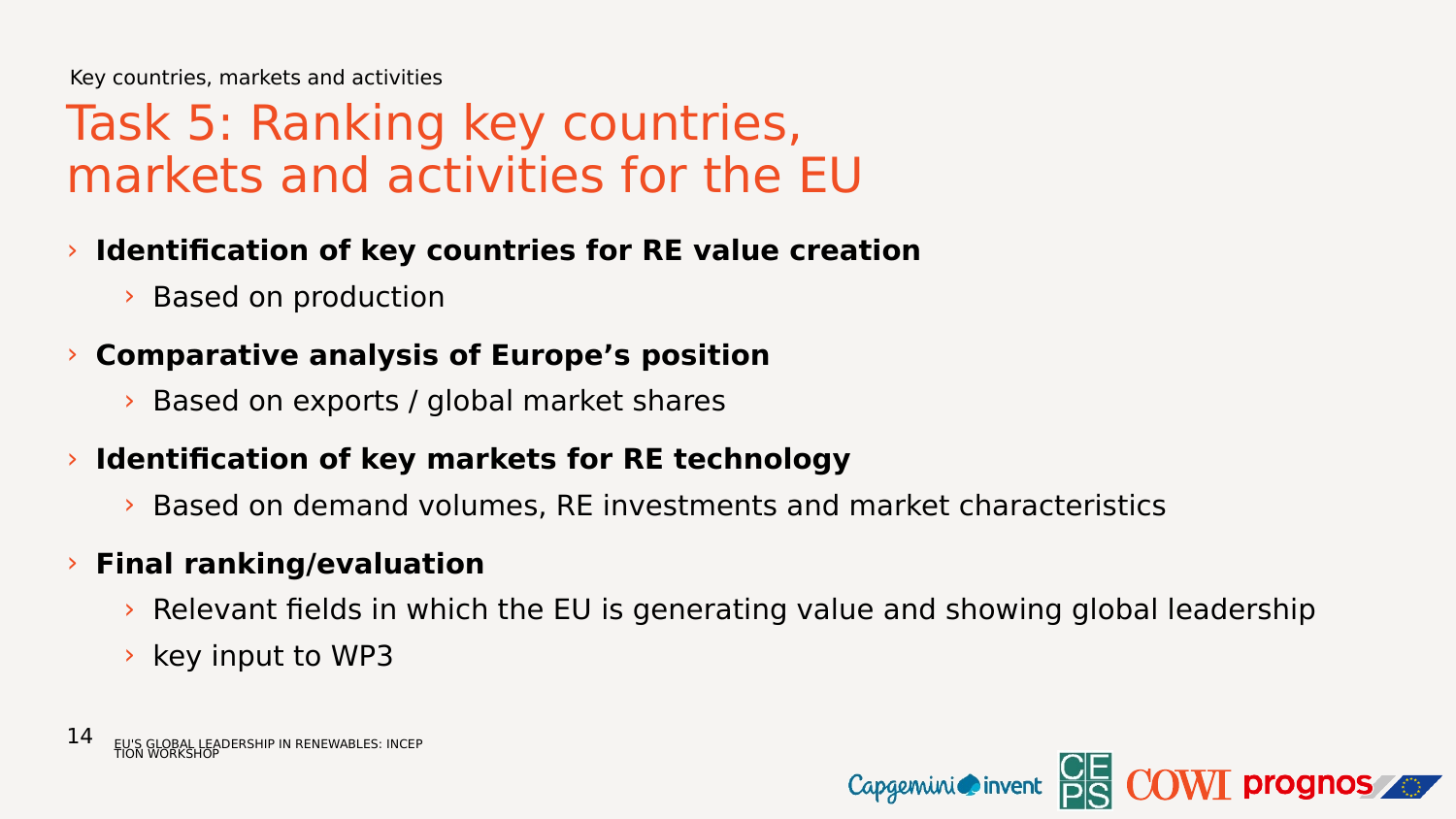

Key countries, markets and activities
# Task 5: Ranking key countries, markets and activities for the EU
Identification of key countries for RE value creation
Based on production
Comparative analysis of Europe’s position
Based on exports / global market shares
Identification of key markets for RE technology
Based on demand volumes, RE investments and market characteristics
Final ranking/evaluation
Relevant fields in which the EU is generating value and showing global leadership
key input to WP3
14
EU's global leadership in renewables: Inception workshop